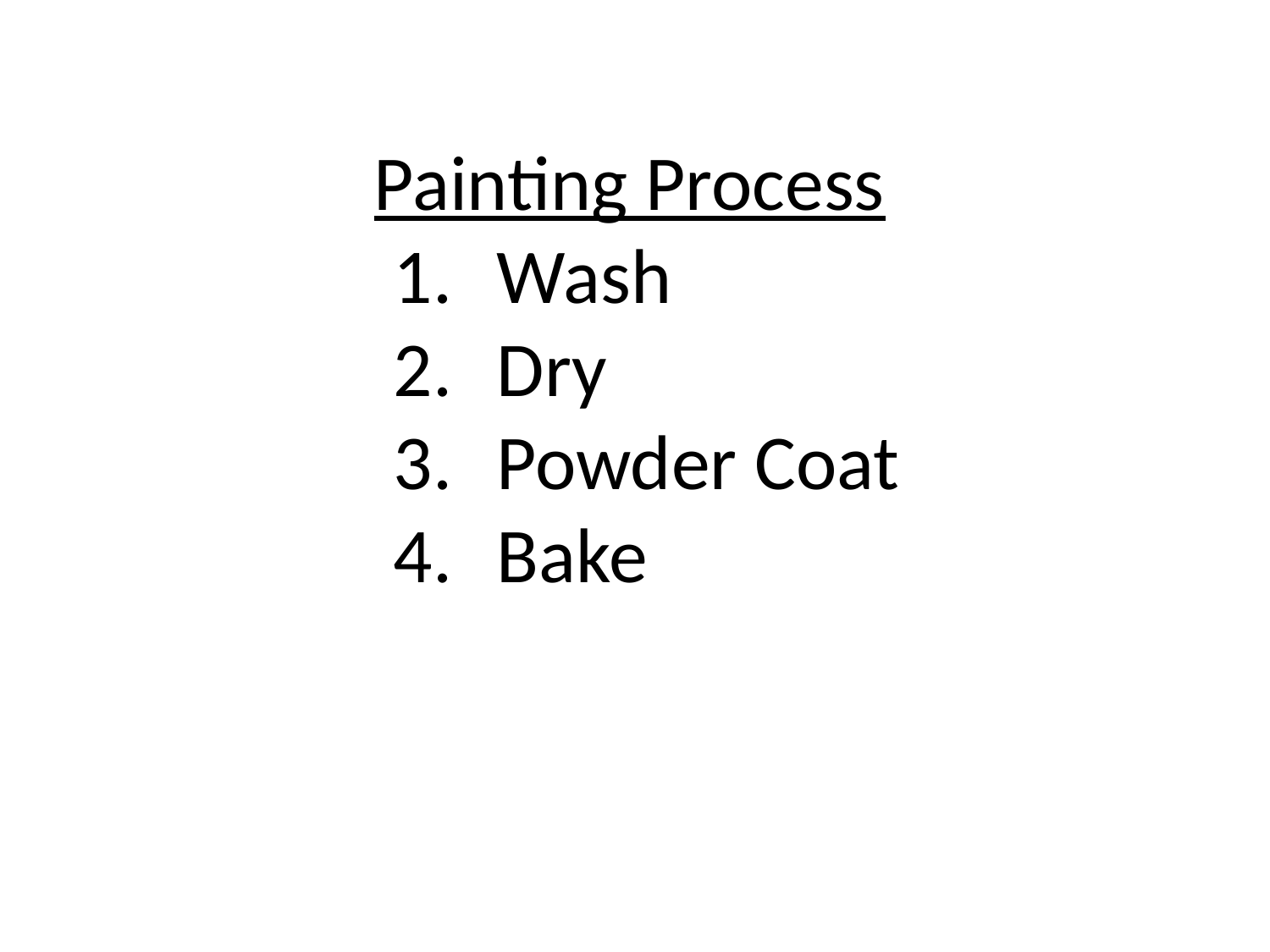

Painting Process
Wash
Dry
Powder Coat
Bake